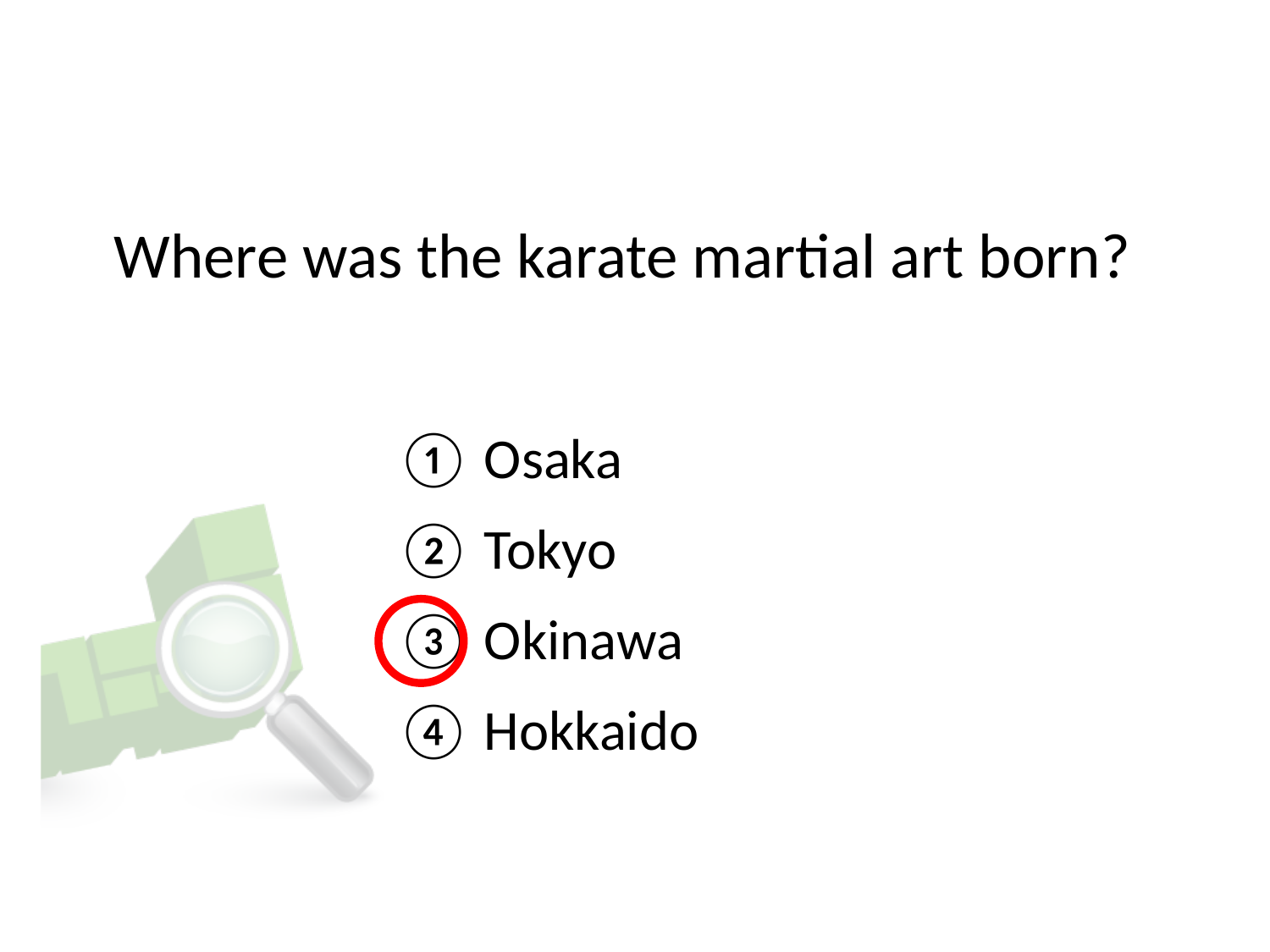

# Where was the karate martial art born?
① Osaka
② Tokyo
③ Okinawa
④ Hokkaido